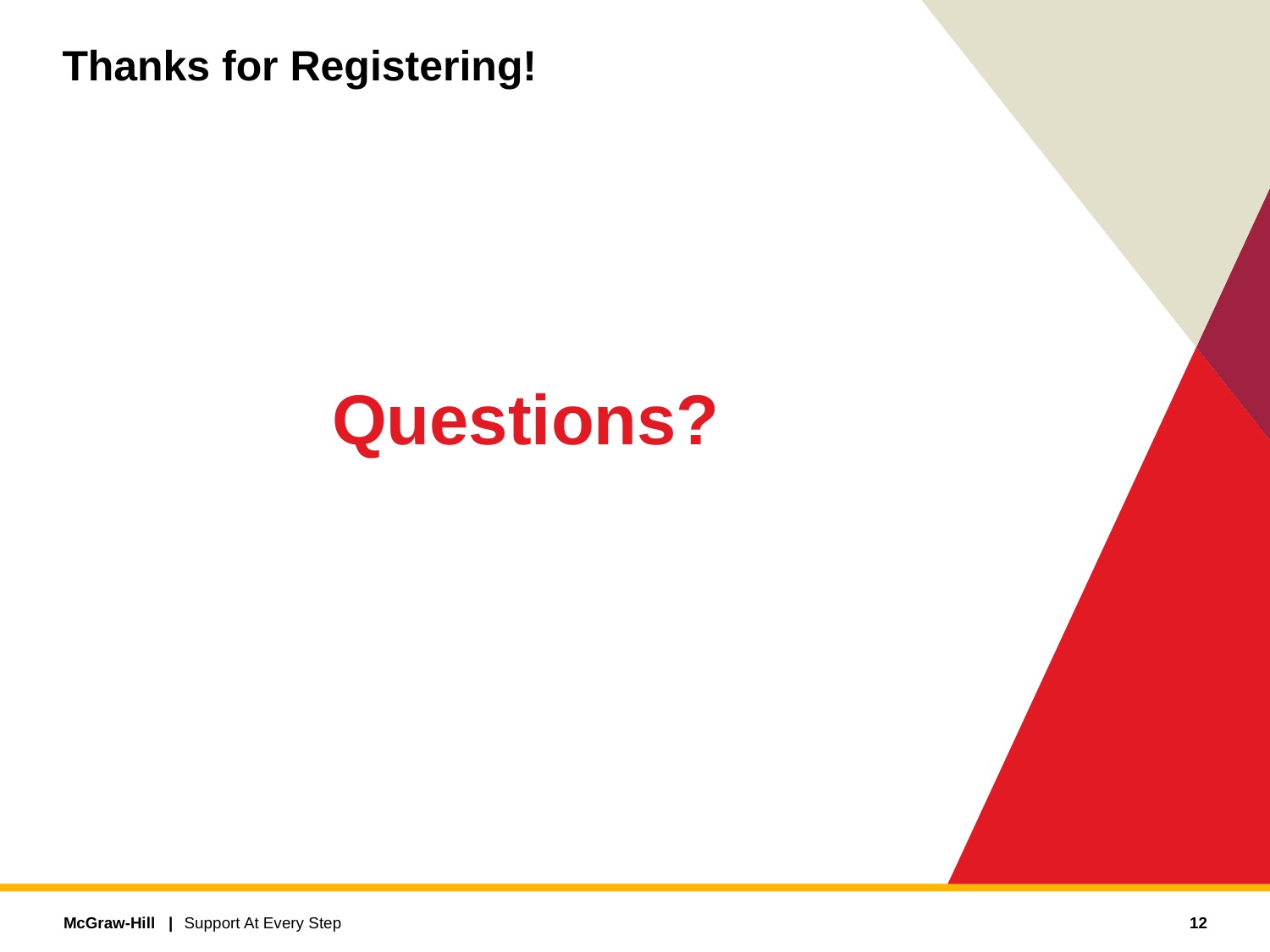

# Thanks for Registering!

Questions?
12
Support At Every Step